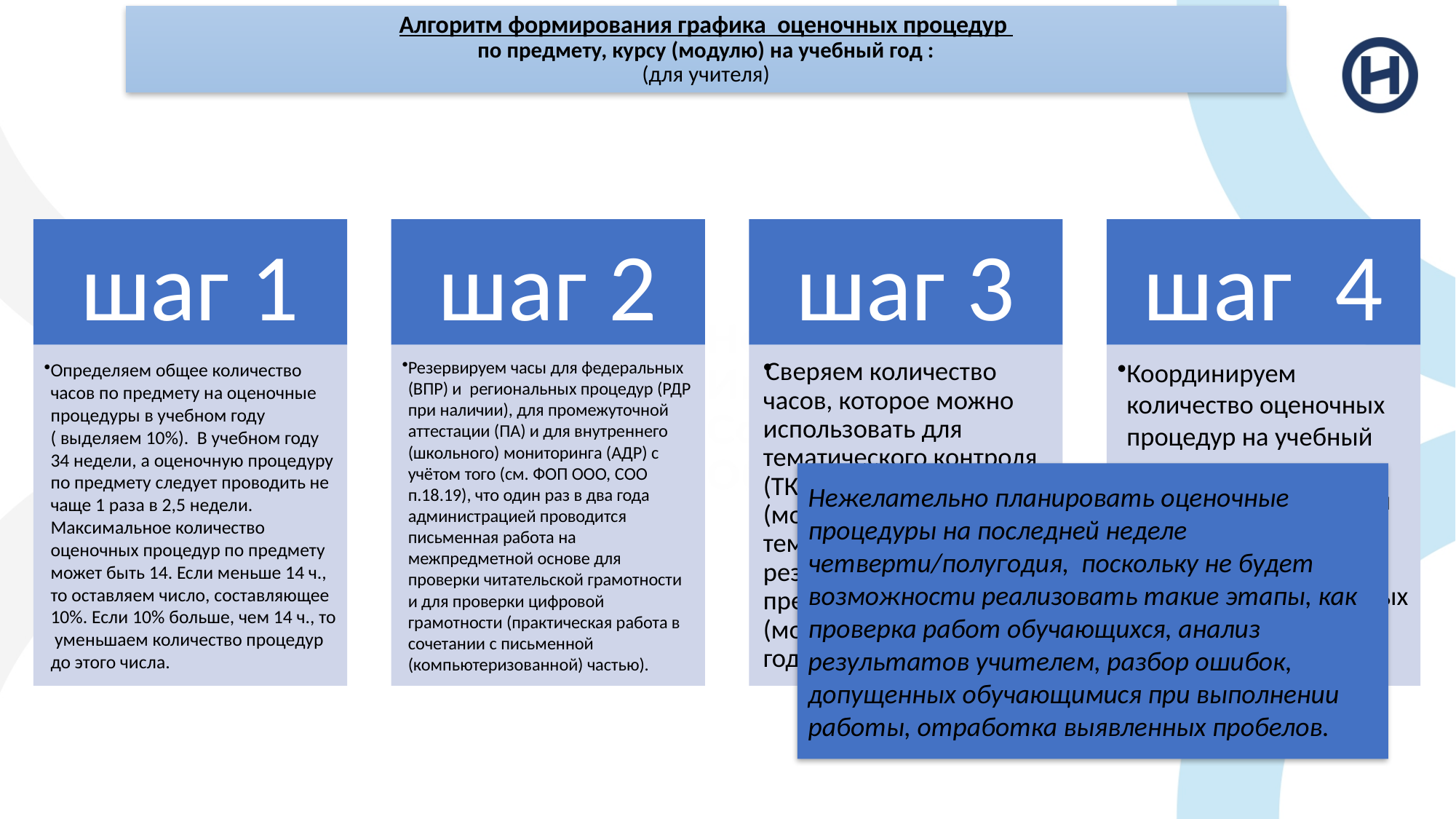

Алгоритм формирования графика  оценочных процедур
по предмету, курсу (модулю) на учебный год :
(для учителя)
шаг 1
Определяем общее количество часов по предмету на оценочные процедуры в учебном году  ( выделяем 10%).  В учебном году 34 недели, а оценочную процедуру по предмету следует проводить не чаще 1 раза в 2,5 недели.  Максимальное количество оценочных процедур по предмету может быть 14. Если меньше 14 ч., то оставляем число, составляющее 10%. Если 10% больше, чем 14 ч., то  уменьшаем количество процедур до этого числа.
шаг 2
Резервируем часы для федеральных (ВПР) и  региональных процедур (РДР при наличии), для промежуточной аттестации (ПА) и для внутреннего (школьного) мониторинга (АДР) с учётом того (см. ФОП ООО, СОО п.18.19), что один раз в два года администрацией проводится письменная работа на межпредметной основе для проверки читательской грамотности и для проверки цифровой грамотности (практическая работа в сочетании с письменной (компьютеризованной) частью).
шаг 3
шаг  4
Нежелательно планировать оценочные процедуры на последней неделе четверти/полугодия,  поскольку не будет возможности реализовать такие этапы, как проверка работ обучающихся, анализ результатов учителем, разбор ошибок, допущенных обучающимися при выполнении работы, отработка выявленных пробелов.